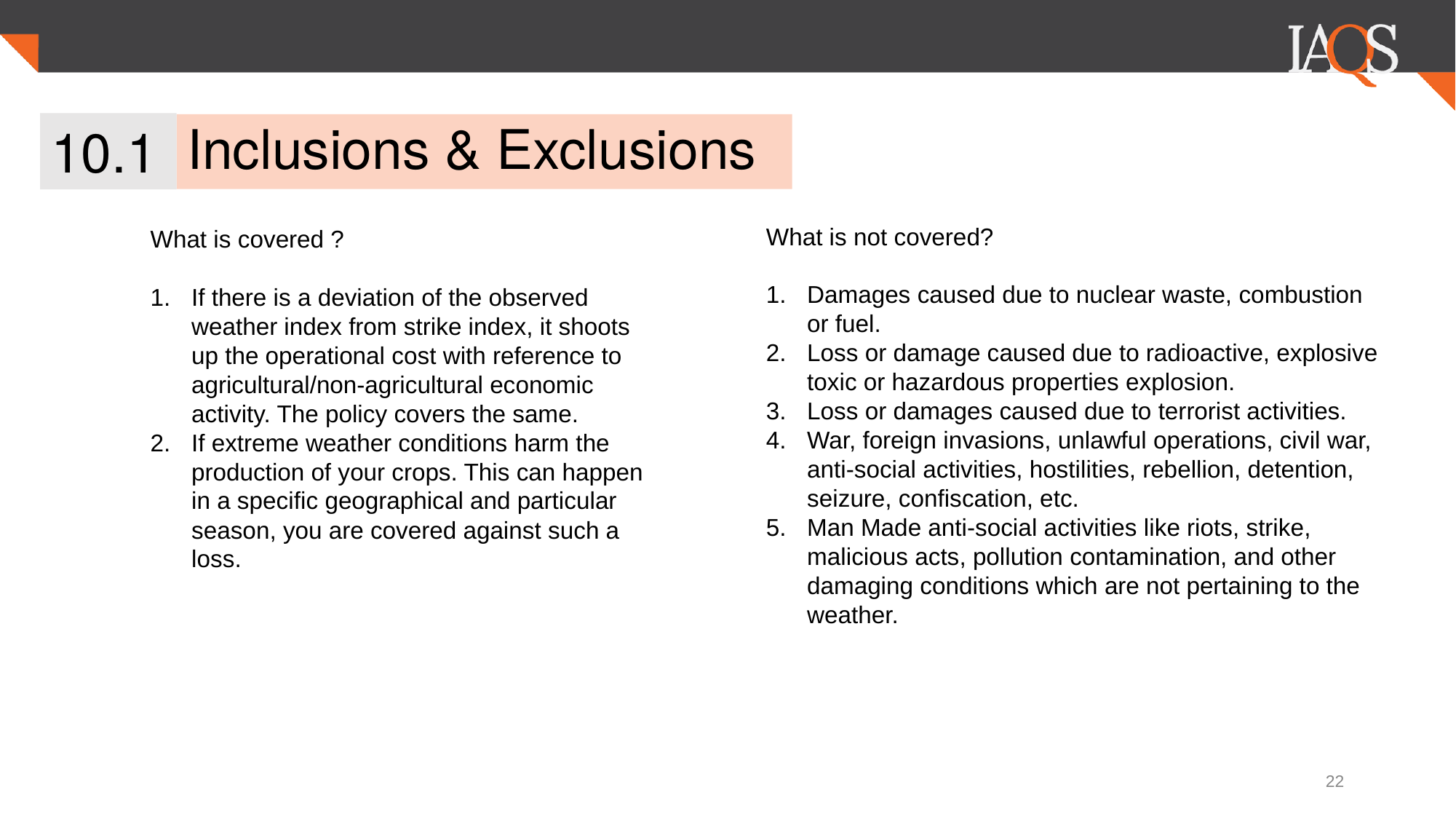

10.1
# Inclusions & Exclusions
What is not covered?

Damages caused due to nuclear waste, combustion or fuel.
Loss or damage caused due to radioactive, explosive toxic or hazardous properties explosion.
Loss or damages caused due to terrorist activities.
War, foreign invasions, unlawful operations, civil war, anti-social activities, hostilities, rebellion, detention, seizure, confiscation, etc.
Man Made anti-social activities like riots, strike, malicious acts, pollution contamination, and other damaging conditions which are not pertaining to the weather.
What is covered ?

If there is a deviation of the observed weather index from strike index, it shoots up the operational cost with reference to agricultural/non-agricultural economic activity. The policy covers the same.
If extreme weather conditions harm the production of your crops. This can happen in a specific geographical and particular season, you are covered against such a loss.
22